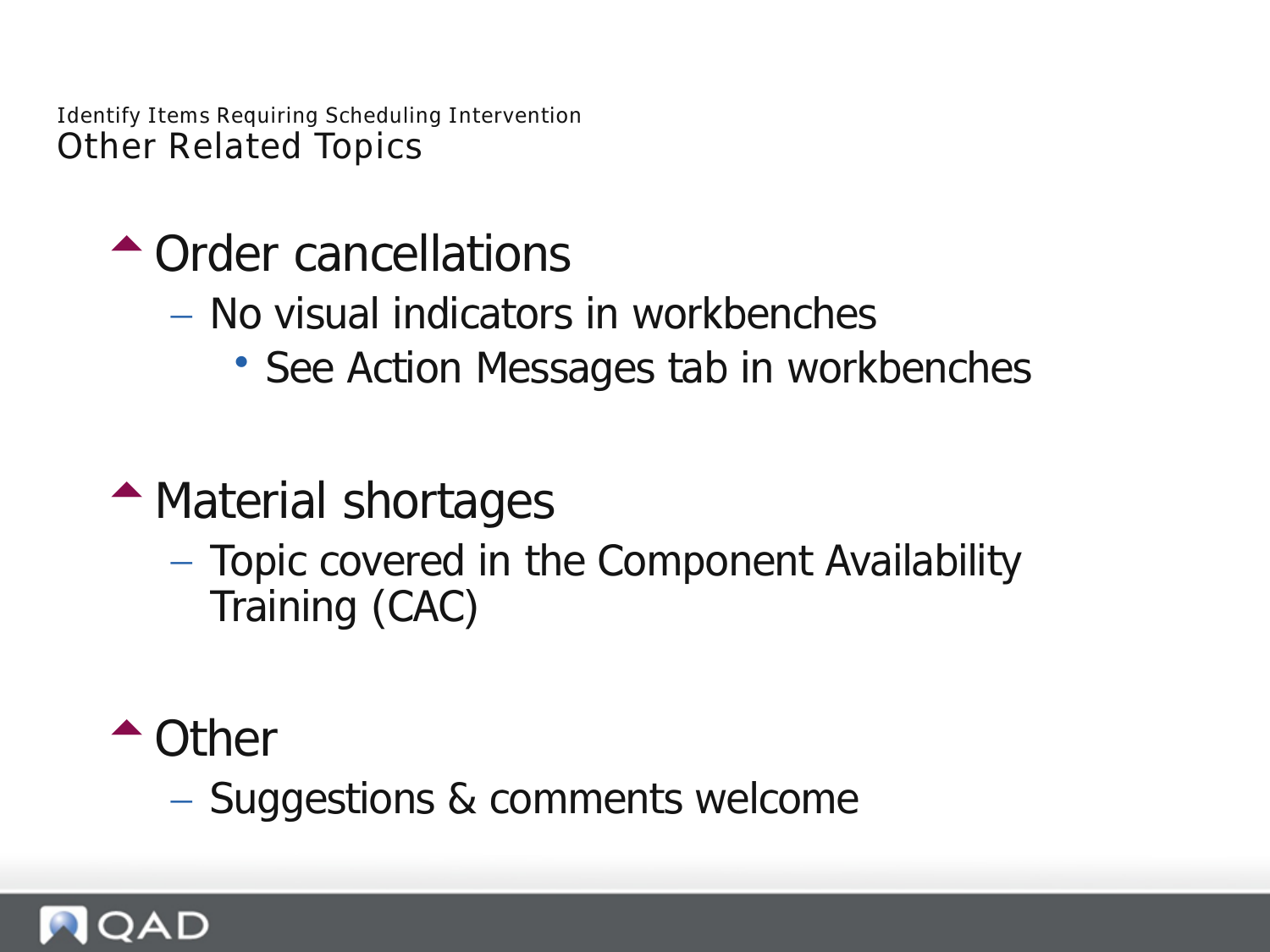

Identify Items Requiring Scheduling Intervention
Other Related Topics
Order cancellations
No visual indicators in workbenches
See Action Messages tab in workbenches

Material shortages
Topic covered in the Component Availability Training (CAC)

Other
Suggestions & comments welcome